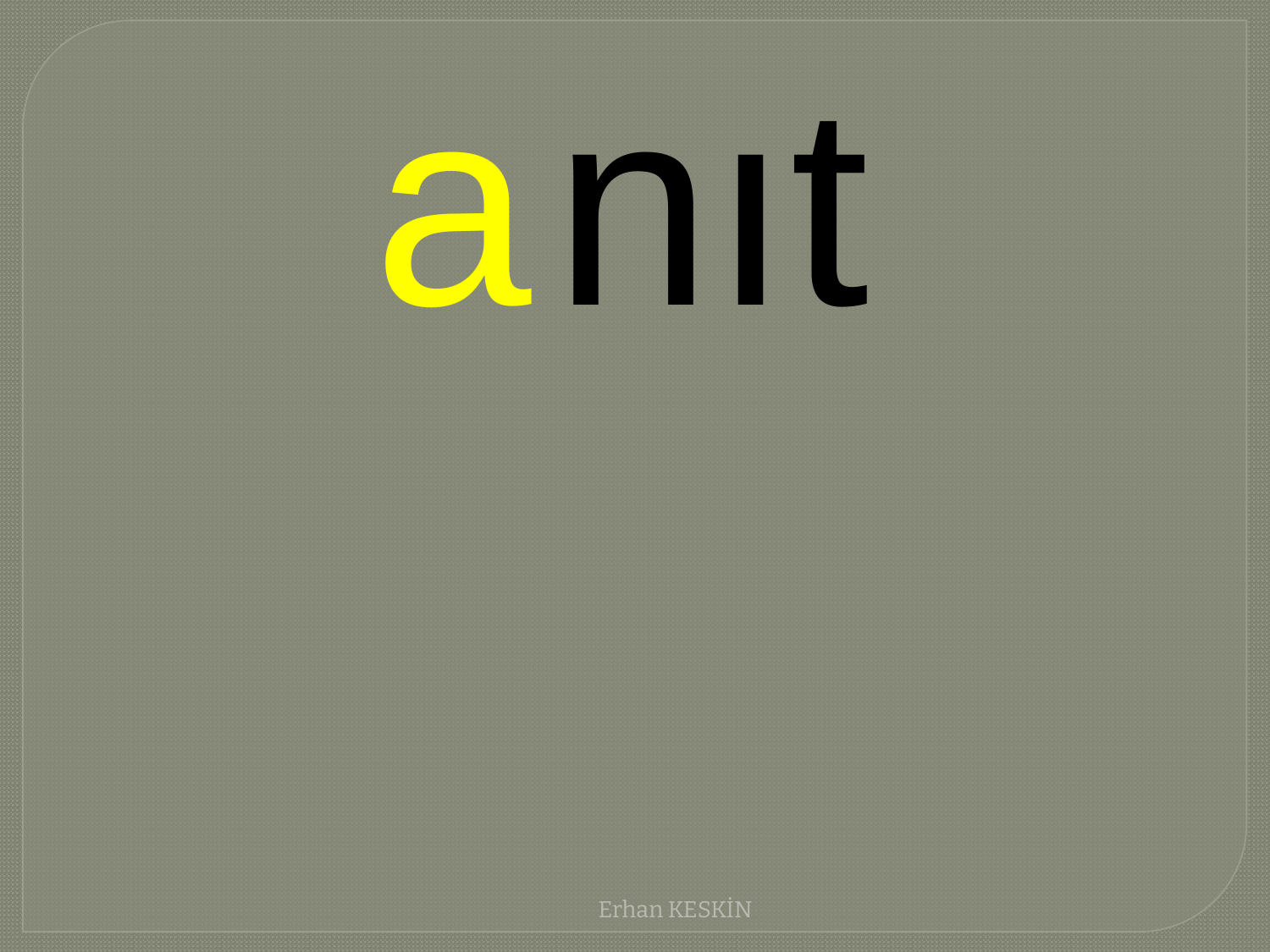

| a |
| --- |
| nıt |
| --- |
Erhan KESKİN